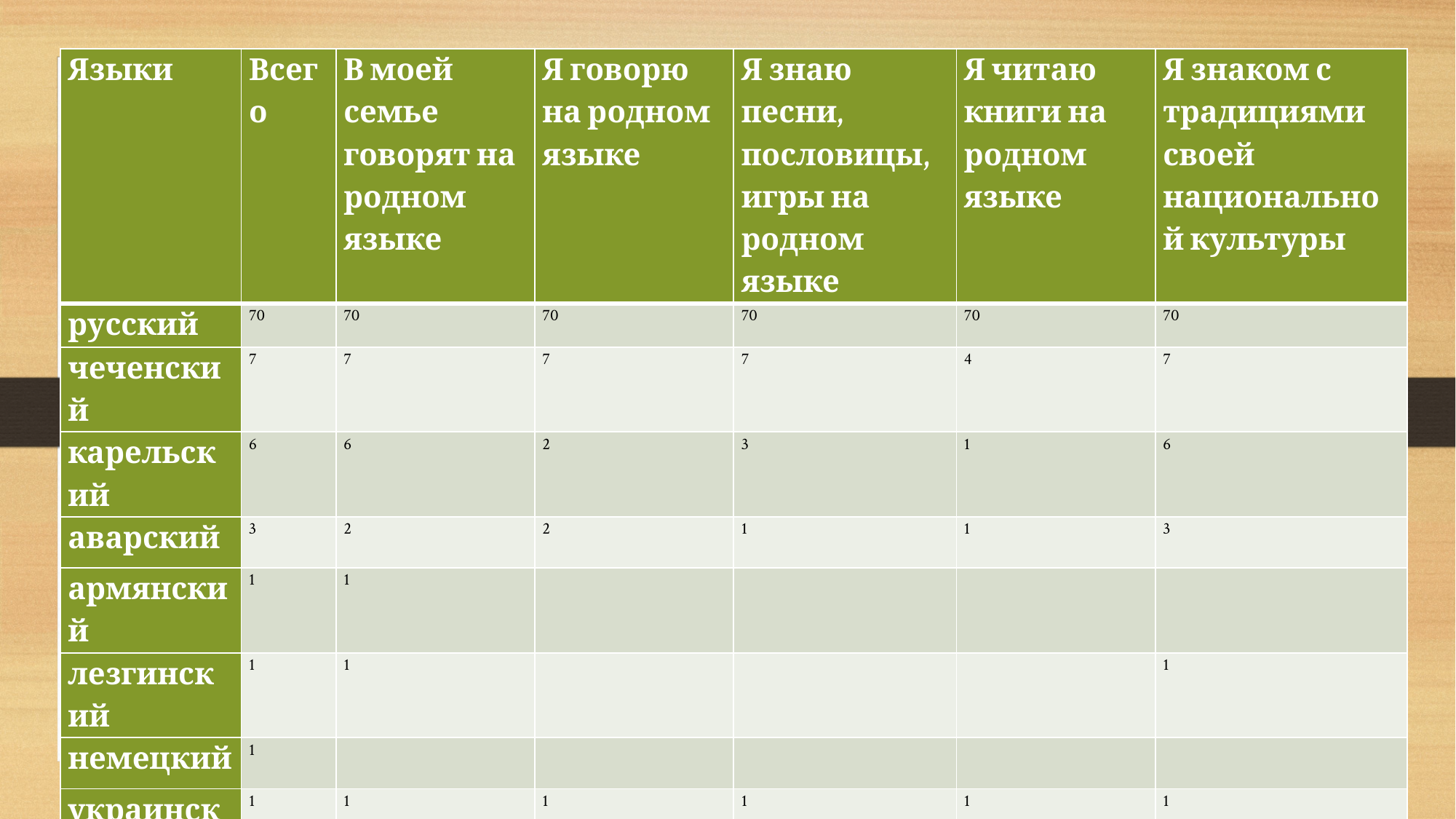

#
| Языки | Всего | В моей семье говорят на родном языке | Я говорю на родном языке | Я знаю песни, пословицы, игры на родном языке | Я читаю книги на родном языке | Я знаком с традициями своей национальной культуры |
| --- | --- | --- | --- | --- | --- | --- |
| русский | 70 | 70 | 70 | 70 | 70 | 70 |
| чеченский | 7 | 7 | 7 | 7 | 4 | 7 |
| карельский | 6 | 6 | 2 | 3 | 1 | 6 |
| аварский | 3 | 2 | 2 | 1 | 1 | 3 |
| армянский | 1 | 1 |  |  |  |  |
| лезгинский | 1 | 1 |  |  |  | 1 |
| немецкий | 1 |  |  |  |  |  |
| украинский | 1 | 1 | 1 | 1 | 1 | 1 |
| урду | 1 | 1 | 1 | 1 | 1 | 1 |
| чувашский | 1 |  |  |  |  |  |